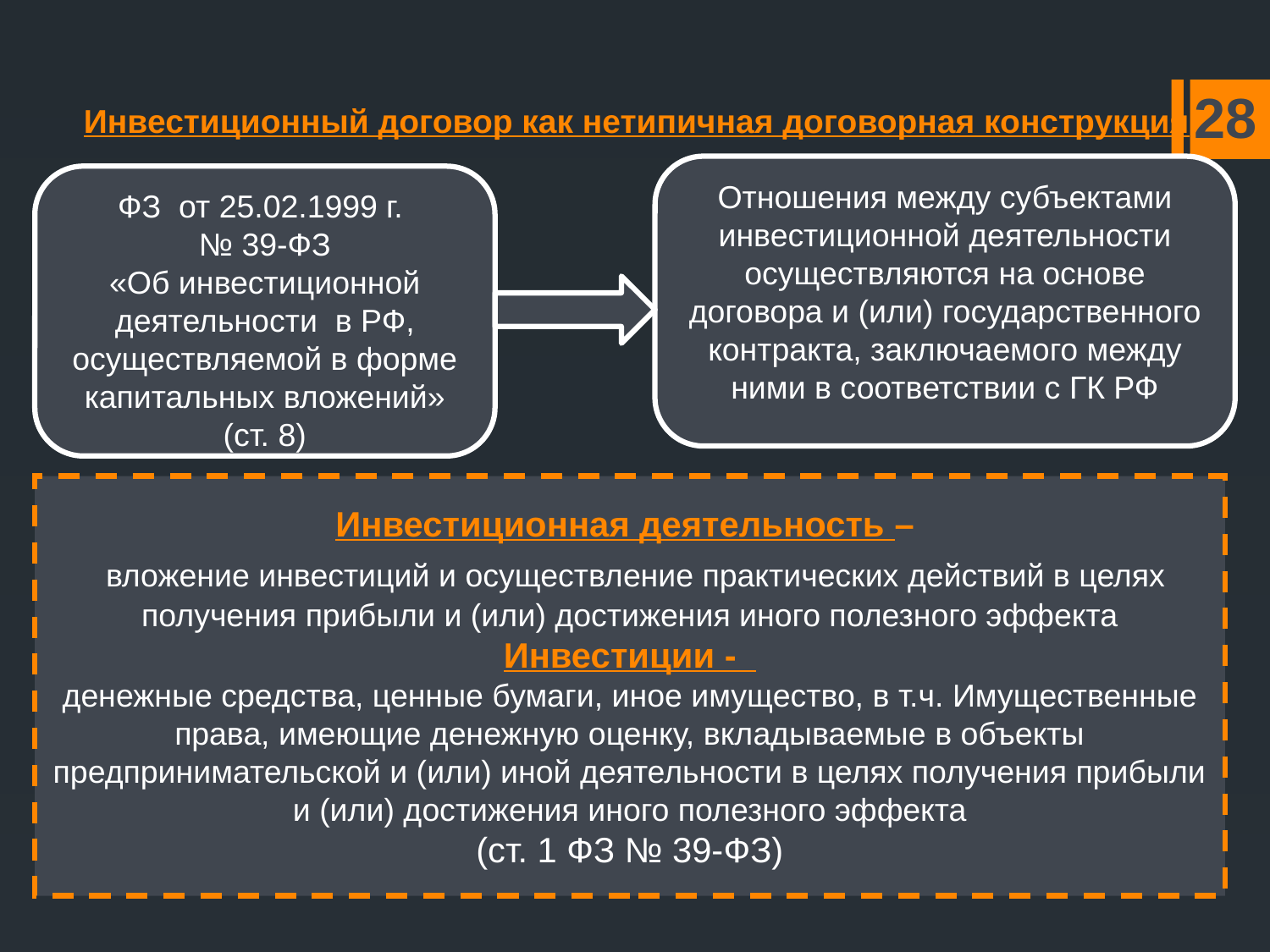

# Инвестиционный договор как нетипичная договорная конструкция
28

Отношения между субъектами инвестиционной деятельности осуществляются на основе договора и (или) государственного контракта, заключаемого между ними в соответствии с ГК РФ
ФЗ  от 25.02.1999 г.
№ 39-ФЗ
«Об инвестиционной деятельности  в РФ, осуществляемой в форме капитальных вложений» (ст. 8)

Инвестиционная деятельность –
 вложение инвестиций и осуществление практических действий в целях получения прибыли и (или) достижения иного полезного эффекта
Инвестиции -
денежные средства, ценные бумаги, иное имущество, в т.ч. Имущественные права, имеющие денежную оценку, вкладываемые в объекты предпринимательской и (или) иной деятельности в целях получения прибыли и (или) достижения иного полезного эффекта
(ст. 1 ФЗ № 39-ФЗ)